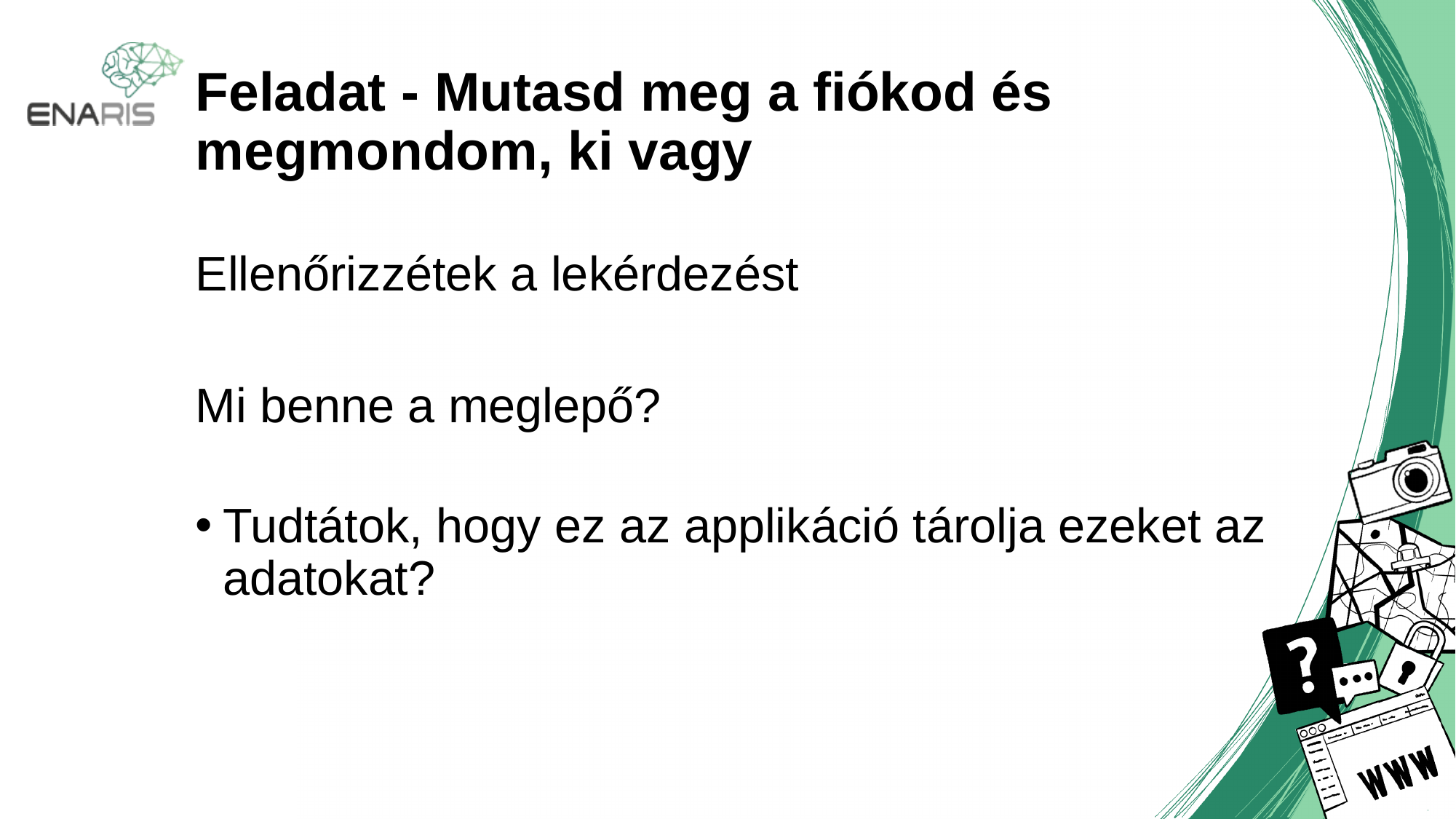

# Feladat - Mutasd meg a fiókod és megmondom, ki vagy
Ellenőrizzétek a lekérdezést
Mi benne a meglepő?
Tudtátok, hogy ez az applikáció tárolja ezeket az adatokat?